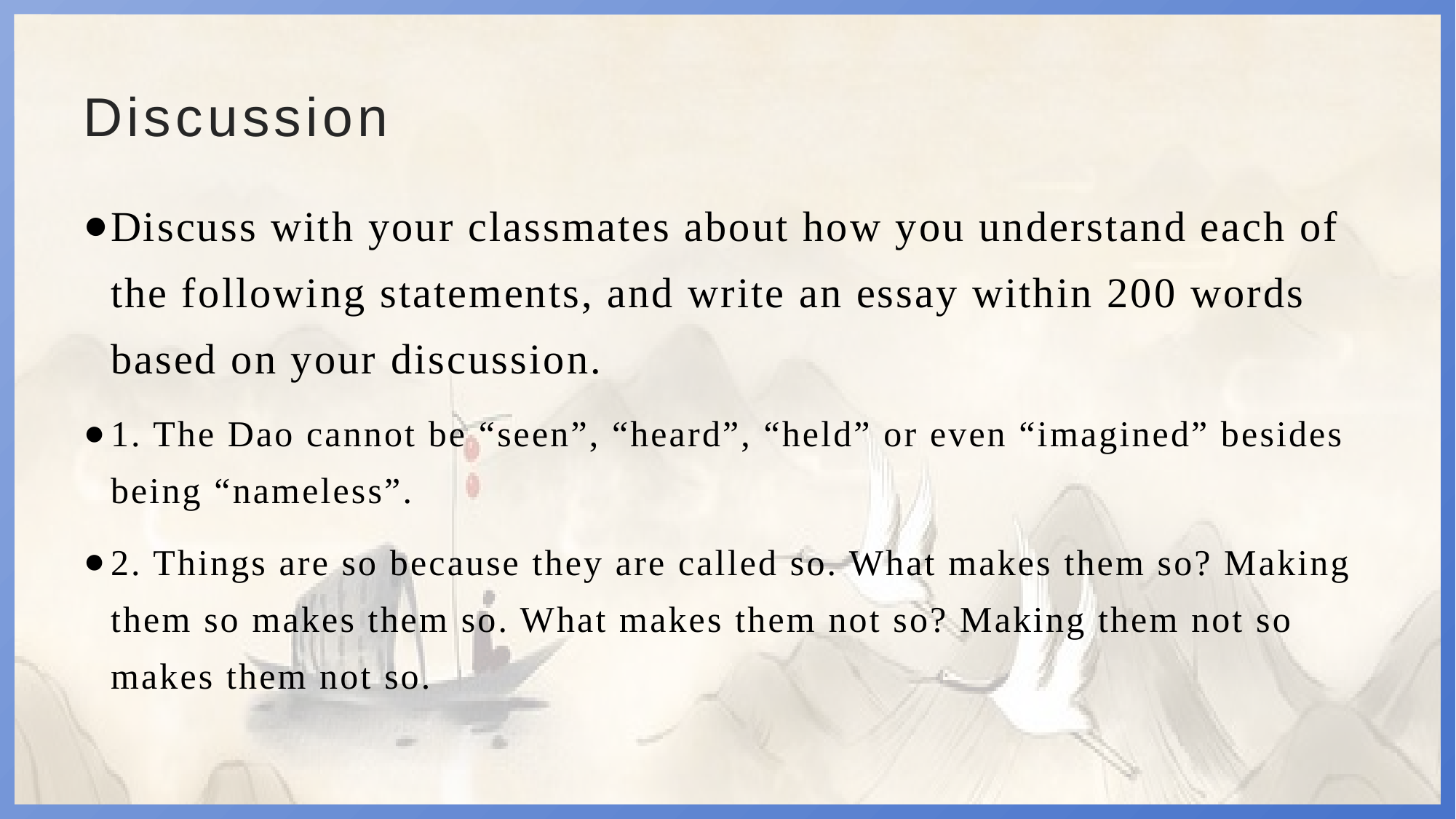

# Discussion
Discuss with your classmates about how you understand each of the following statements, and write an essay within 200 words based on your discussion.
1. The Dao cannot be “seen”, “heard”, “held” or even “imagined” besides being “nameless”.
2. Things are so because they are called so. What makes them so? Making them so makes them so. What makes them not so? Making them not so makes them not so.